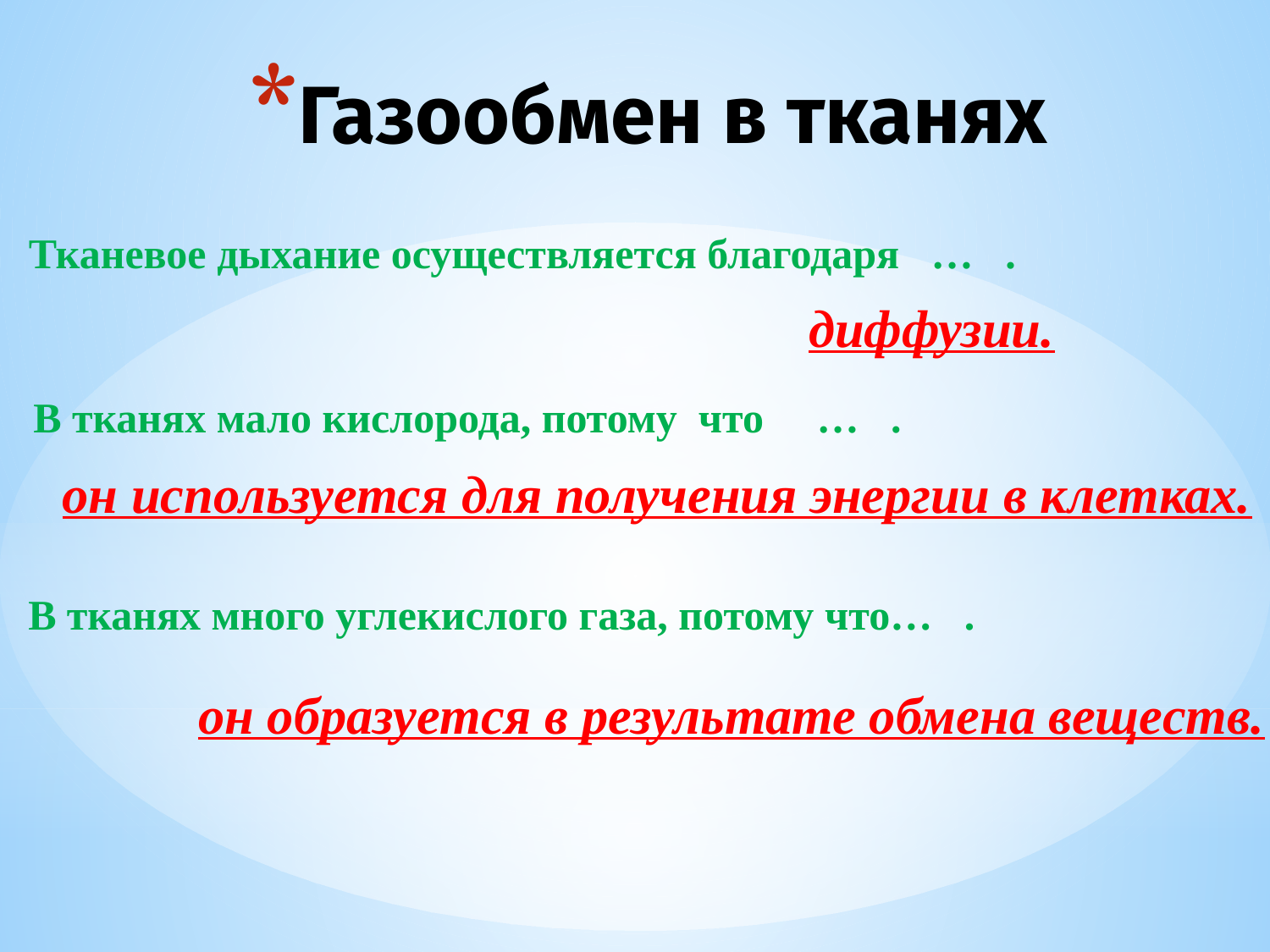

# Газообмен в тканях
Тканевое дыхание осуществляется благодаря   …   .
диффузии.
В тканях мало кислорода, потому  что     …   .
он используется для получения энергии в клетках.
В тканях много углекислого газа, потому что…   .
он образуется в результате обмена веществ.